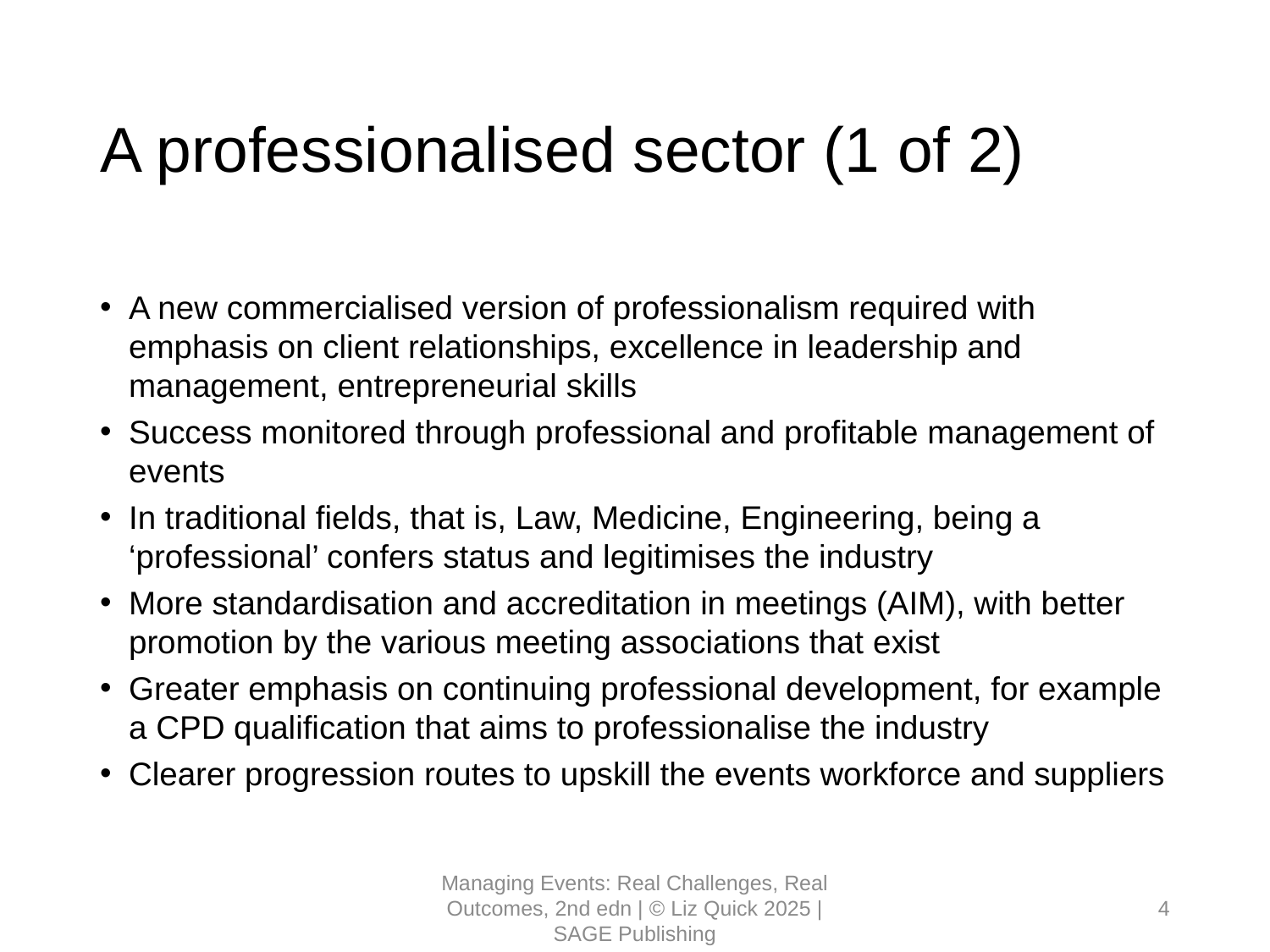

# A professionalised sector (1 of 2)
A new commercialised version of professionalism required with emphasis on client relationships, excellence in leadership and management, entrepreneurial skills
Success monitored through professional and profitable management of events
In traditional fields, that is, Law, Medicine, Engineering, being a ‘professional’ confers status and legitimises the industry
More standardisation and accreditation in meetings (AIM), with better promotion by the various meeting associations that exist
Greater emphasis on continuing professional development, for example a CPD qualification that aims to professionalise the industry
Clearer progression routes to upskill the events workforce and suppliers
Managing Events: Real Challenges, Real Outcomes, 2nd edn | © Liz Quick 2025 | SAGE Publishing
4